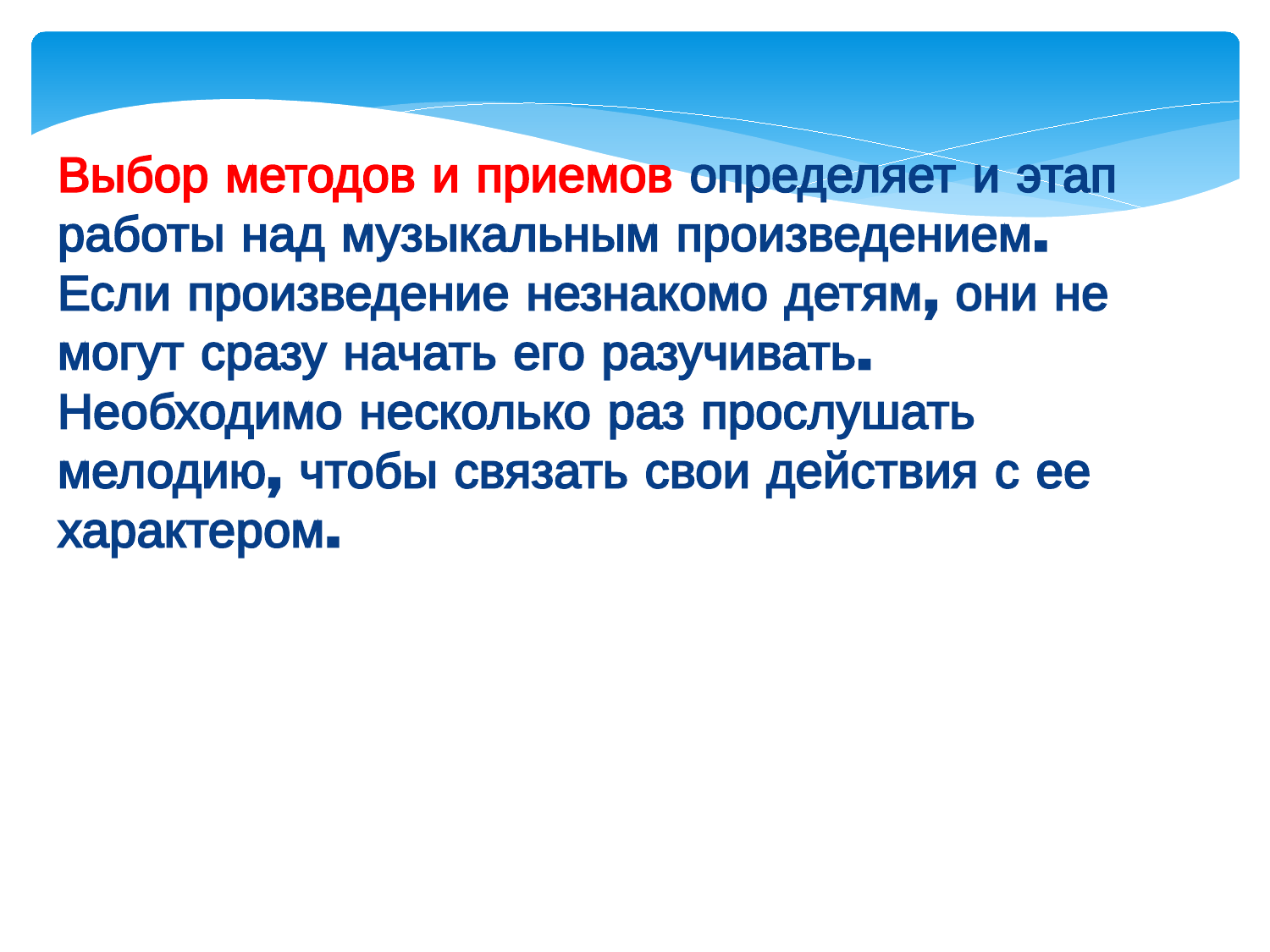

Выбор методов и приемов определяет и этап работы над музыкальным произведением.
Если произведение незнакомо детям, они не могут сразу начать его разучивать.
Необходимо несколько раз прослушать мелодию, чтобы связать свои действия с ее характером.